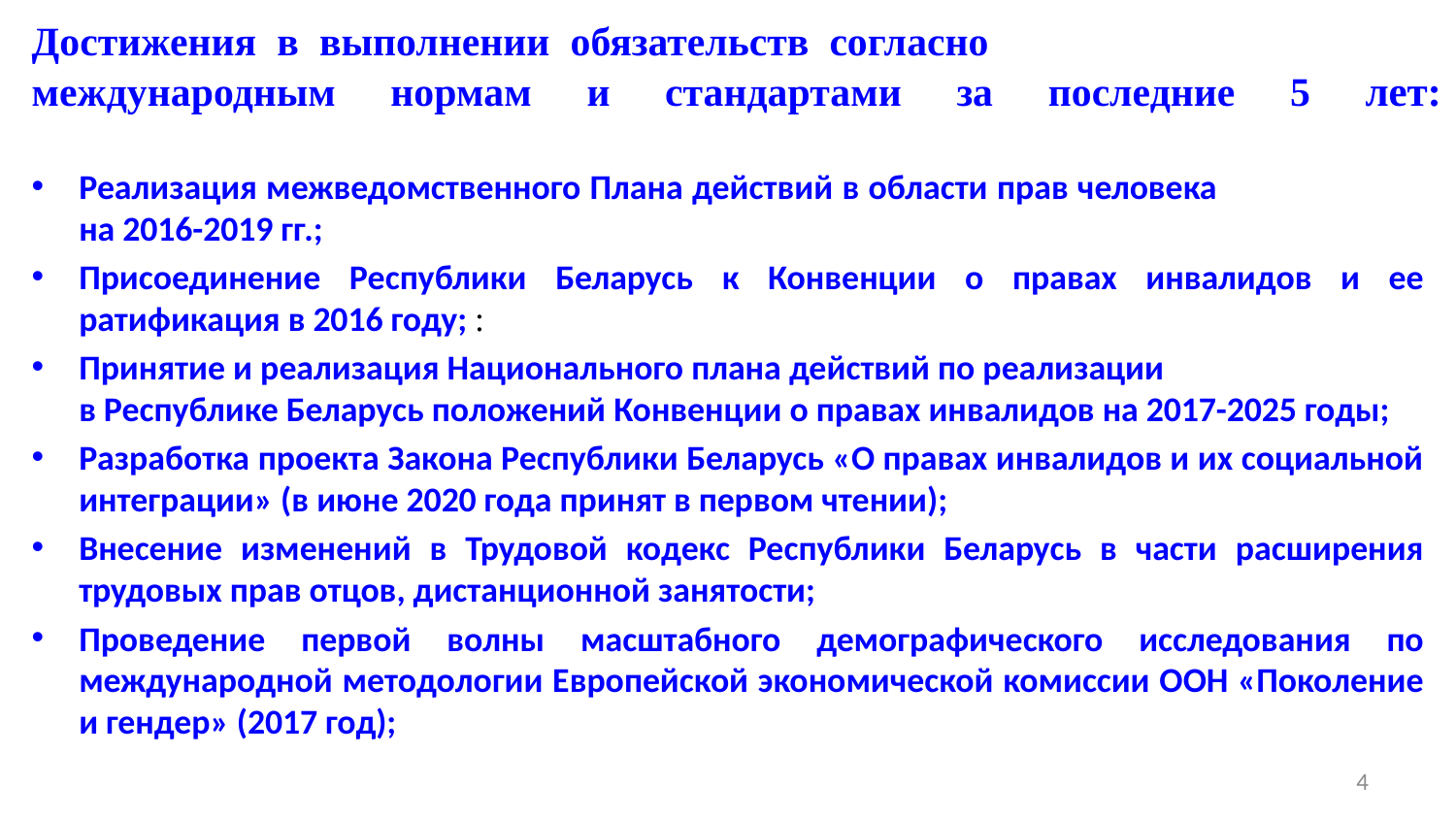

# Достижения в выполнении обязательств согласно                       международным нормам и стандартами за последние 5 лет:
Реализация межведомственного Плана действий в области прав человека                        на 2016-2019 гг.;
Присоединение Республики Беларусь к Конвенции о правах инвалидов и ее ратификация в 2016 году; :
Принятие и реализация Национального плана действий по реализации                                  в Республике Беларусь положений Конвенции о правах инвалидов на 2017-2025 годы;
Разработка проекта Закона Республики Беларусь «О правах инвалидов и их социальной интеграции» (в июне 2020 года принят в первом чтении);
Внесение изменений в Трудовой кодекс Республики Беларусь в части расширения трудовых прав отцов, дистанционной занятости;
Проведение первой волны масштабного демографического исследования по международной методологии Европейской экономической комиссии ООН «Поколение и гендер» (2017 год);

4